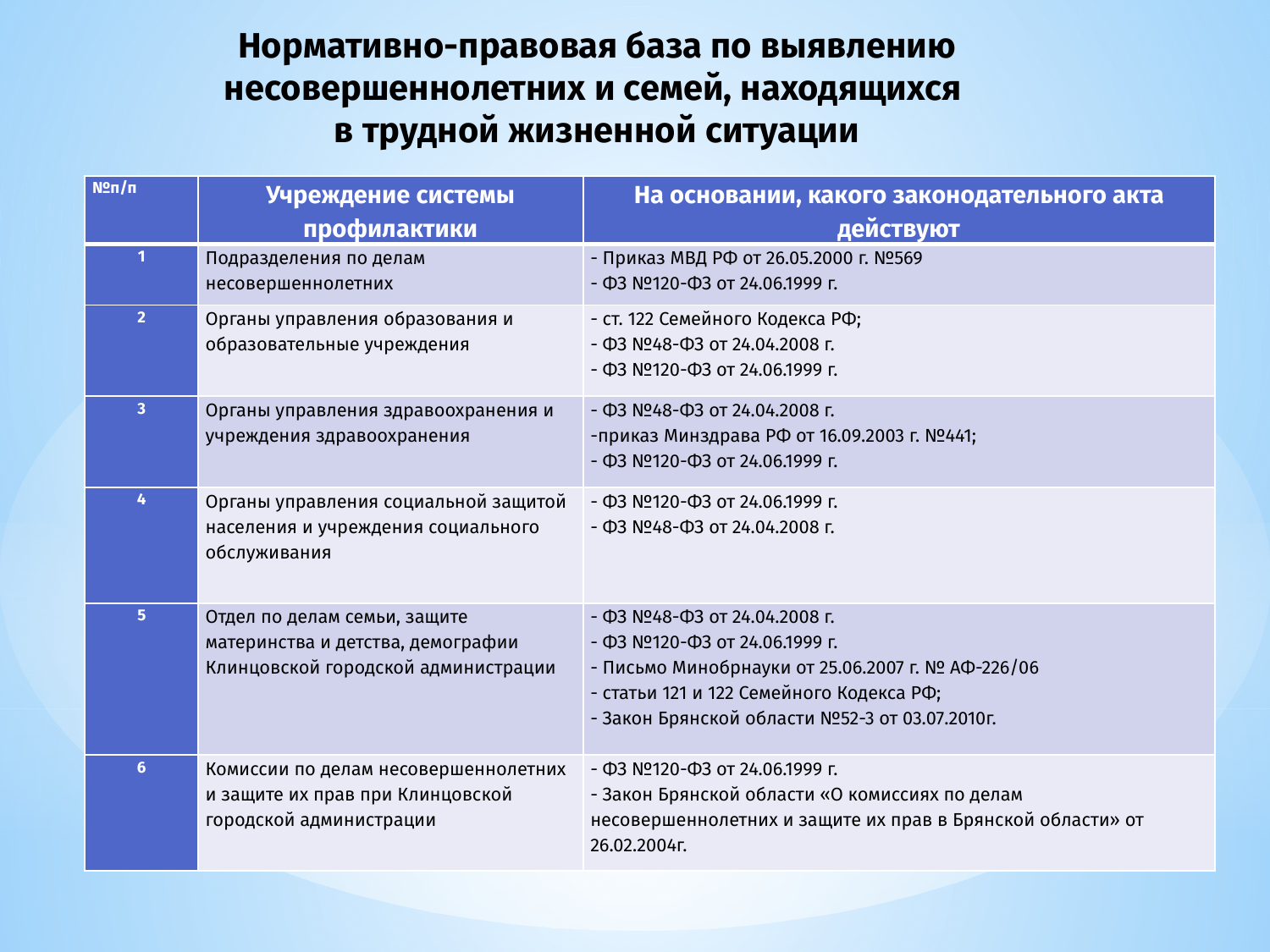

# Нормативно-правовая база по выявлению несовершеннолетних и семей, находящихся в трудной жизненной ситуации
| №п/п | Учреждение системы профилактики | На основании, какого законодательного акта действуют |
| --- | --- | --- |
| 1 | Подразделения по делам несовершеннолетних | - Приказ МВД РФ от 26.05.2000 г. №569 - ФЗ №120-ФЗ от 24.06.1999 г. |
| 2 | Органы управления образования и образовательные учреждения | - ст. 122 Семейного Кодекса РФ; - ФЗ №48-ФЗ от 24.04.2008 г. - ФЗ №120-ФЗ от 24.06.1999 г. |
| 3 | Органы управления здравоохранения и учреждения здравоохранения | - ФЗ №48-ФЗ от 24.04.2008 г. -приказ Минздрава РФ от 16.09.2003 г. №441; - ФЗ №120-ФЗ от 24.06.1999 г. |
| 4 | Органы управления социальной защитой населения и учреждения социального обслуживания | - ФЗ №120-ФЗ от 24.06.1999 г. - ФЗ №48-ФЗ от 24.04.2008 г. |
| 5 | Отдел по делам семьи, защите материнства и детства, демографии Клинцовской городской администрации | - ФЗ №48-ФЗ от 24.04.2008 г. - ФЗ №120-ФЗ от 24.06.1999 г. - Письмо Минобрнауки от 25.06.2007 г. № АФ-226/06 - статьи 121 и 122 Семейного Кодекса РФ; - Закон Брянской области №52-3 от 03.07.2010г. |
| 6 | Комиссии по делам несовершеннолетних и защите их прав при Клинцовской городской администрации | - ФЗ №120-ФЗ от 24.06.1999 г. - Закон Брянской области «О комиссиях по делам несовершеннолетних и защите их прав в Брянской области» от 26.02.2004г. |